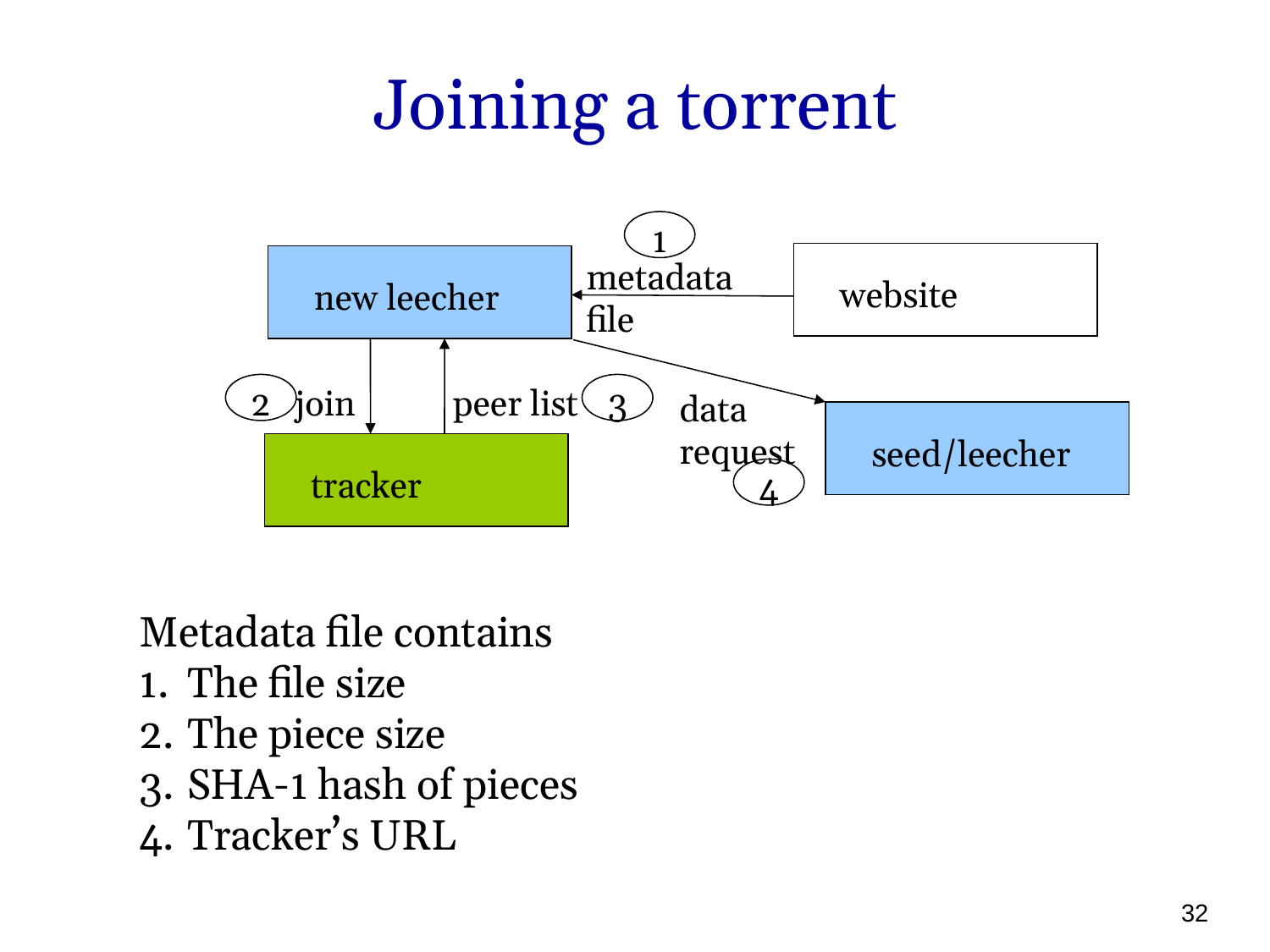

# Joining a torrent

1

website

new leecher
metadata file

2

3
join
peer list
data
request

seed/leecher

tracker

4
Metadata file contains
The file size
The piece size
SHA-1 hash of pieces
Tracker’s URL
32